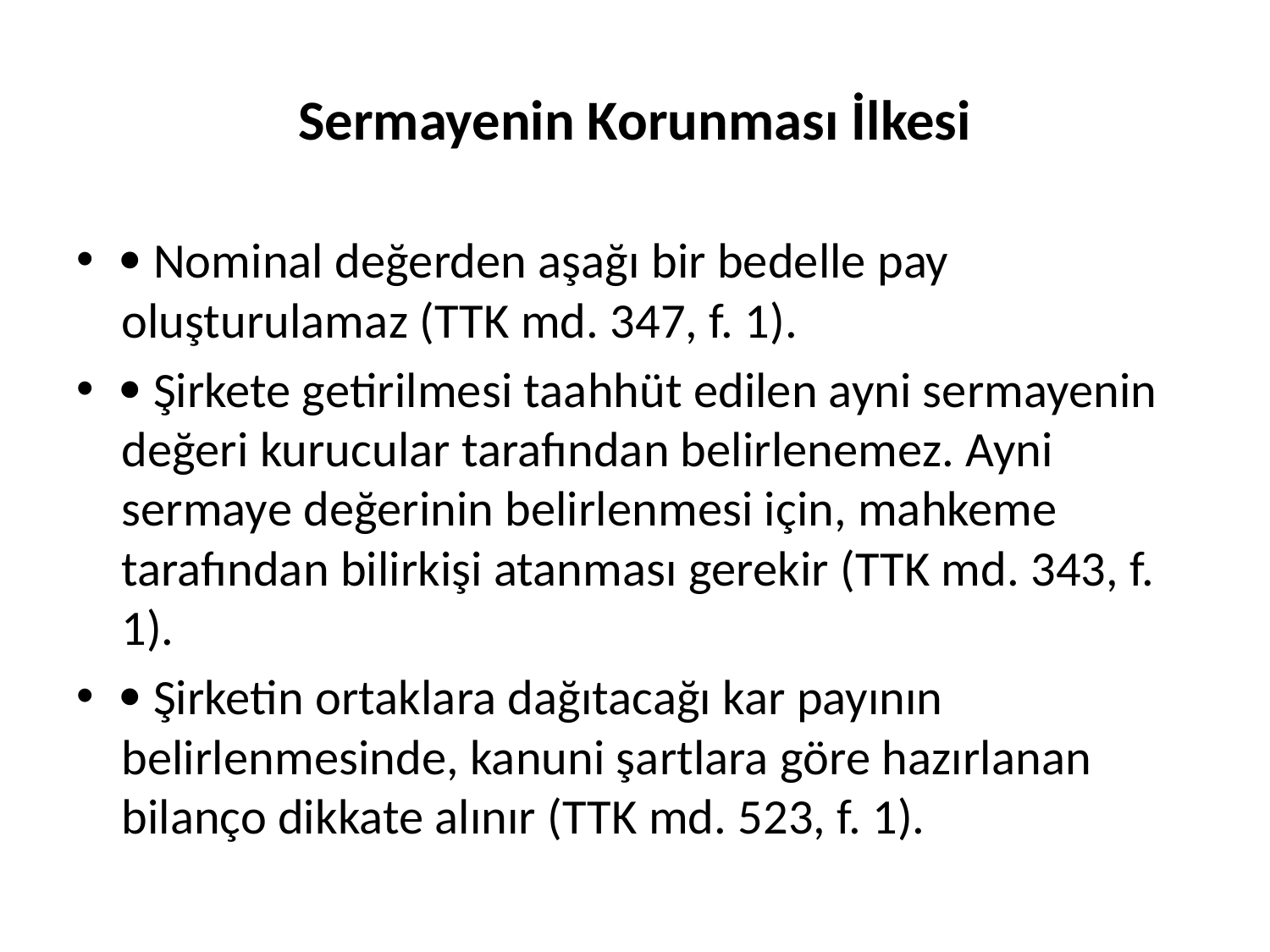

# Sermayenin Korunması İlkesi
• Nominal değerden aşağı bir bedelle pay oluşturulamaz (TTK md. 347, f. 1).
• Şirkete getirilmesi taahhüt edilen ayni sermayenin değeri kurucular tarafından belirlenemez. Ayni sermaye değerinin belirlenmesi için, mahkeme tarafından bilirkişi atanması gerekir (TTK md. 343, f. 1).
• Şirketin ortaklara dağıtacağı kar payının belirlenmesinde, kanuni şartlara göre hazırlanan bilanço dikkate alınır (TTK md. 523, f. 1).